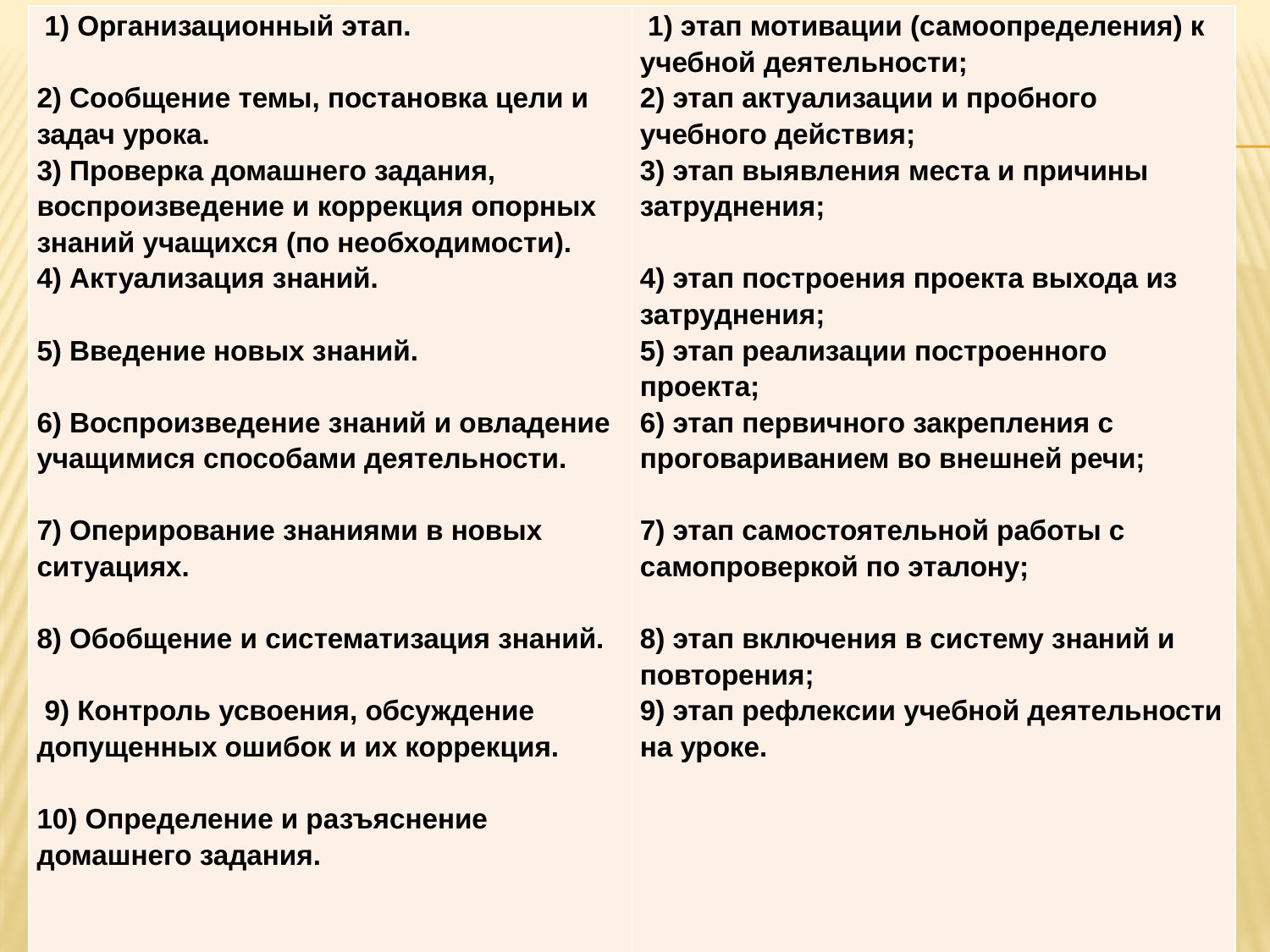

| 1) Организационный этап.   2) Сообщение темы, постановка цели и задач урока. 3) Проверка домашнего задания, воспроизведение и коррекция опорных знаний учащихся (по необходимости). 4) Актуализация знаний.   5) Введение новых знаний.   6) Воспроизведение знаний и овладение учащимися способами деятельности.   7) Оперирование знаниями в новых ситуациях.   8) Обобщение и систематизация знаний.    9) Контроль усвоения, обсуждение допущенных ошибок и их коррекция. 10) Определение и разъяснение домашнего задания. | 1) этап мотивации (самоопределения) к учебной деятельности; 2) этап актуализации и пробного учебного действия; 3) этап выявления места и причины затруднения;   4) этап построения проекта выхода из затруднения; 5) этап реализации построенного проекта;   6) этап первичного закрепления с проговариванием во внешней речи;   7) этап самостоятельной работы с самопроверкой по эталону;   8) этап включения в систему знаний и повторения;   9) этап рефлексии учебной деятельности на уроке. |
| --- | --- |